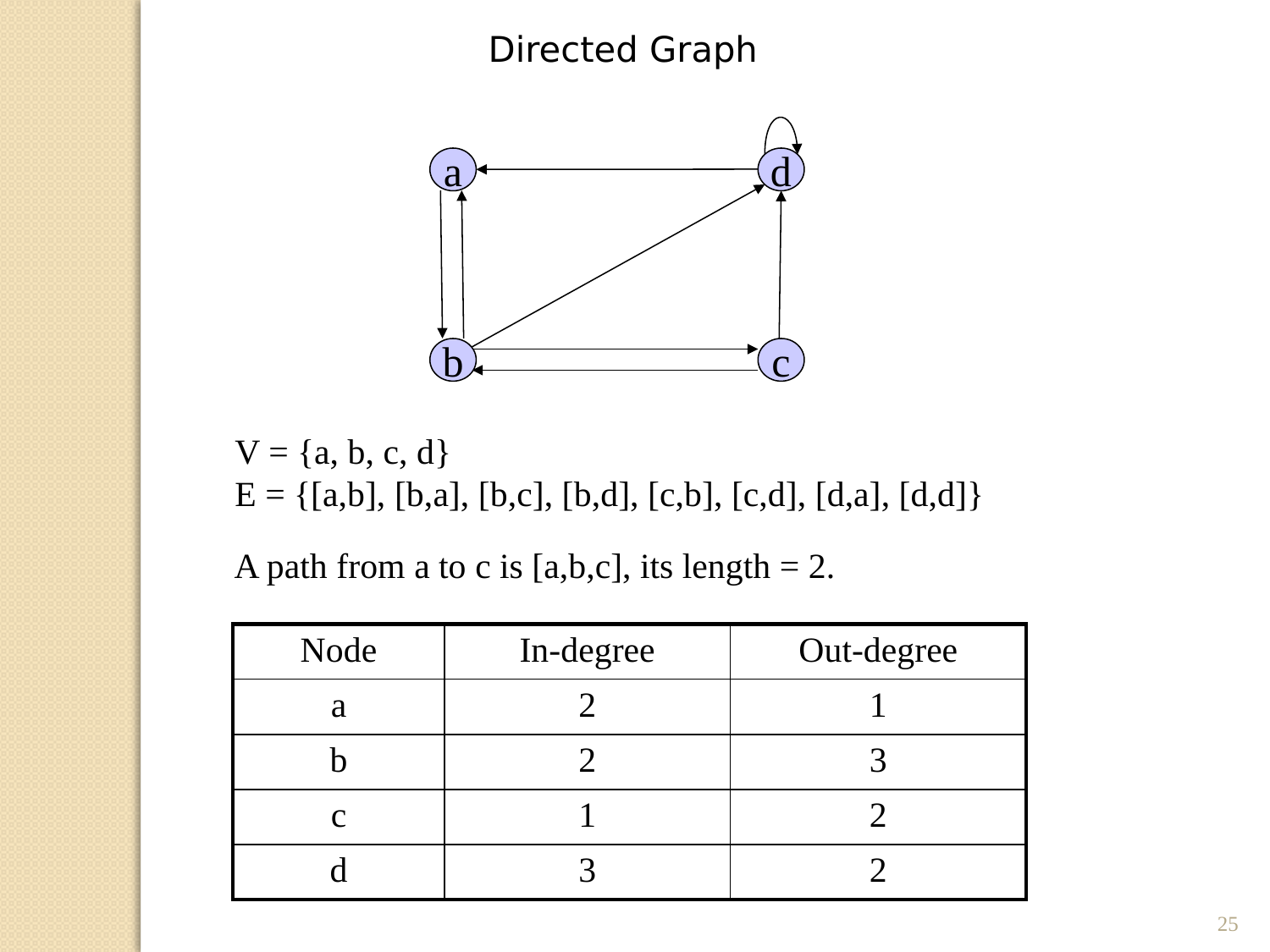

Directed Graph
a
d
b
c
V = {a, b, c, d}
E = {[a,b], [b,a], [b,c], [b,d], [c,b], [c,d], [d,a], [d,d]}
A path from a to c is [a,b,c], its length = 2.
| Node | In-degree | Out-degree |
| --- | --- | --- |
| a | 2 | 1 |
| b | 2 | 3 |
| c | 1 | 2 |
| d | 3 | 2 |
25